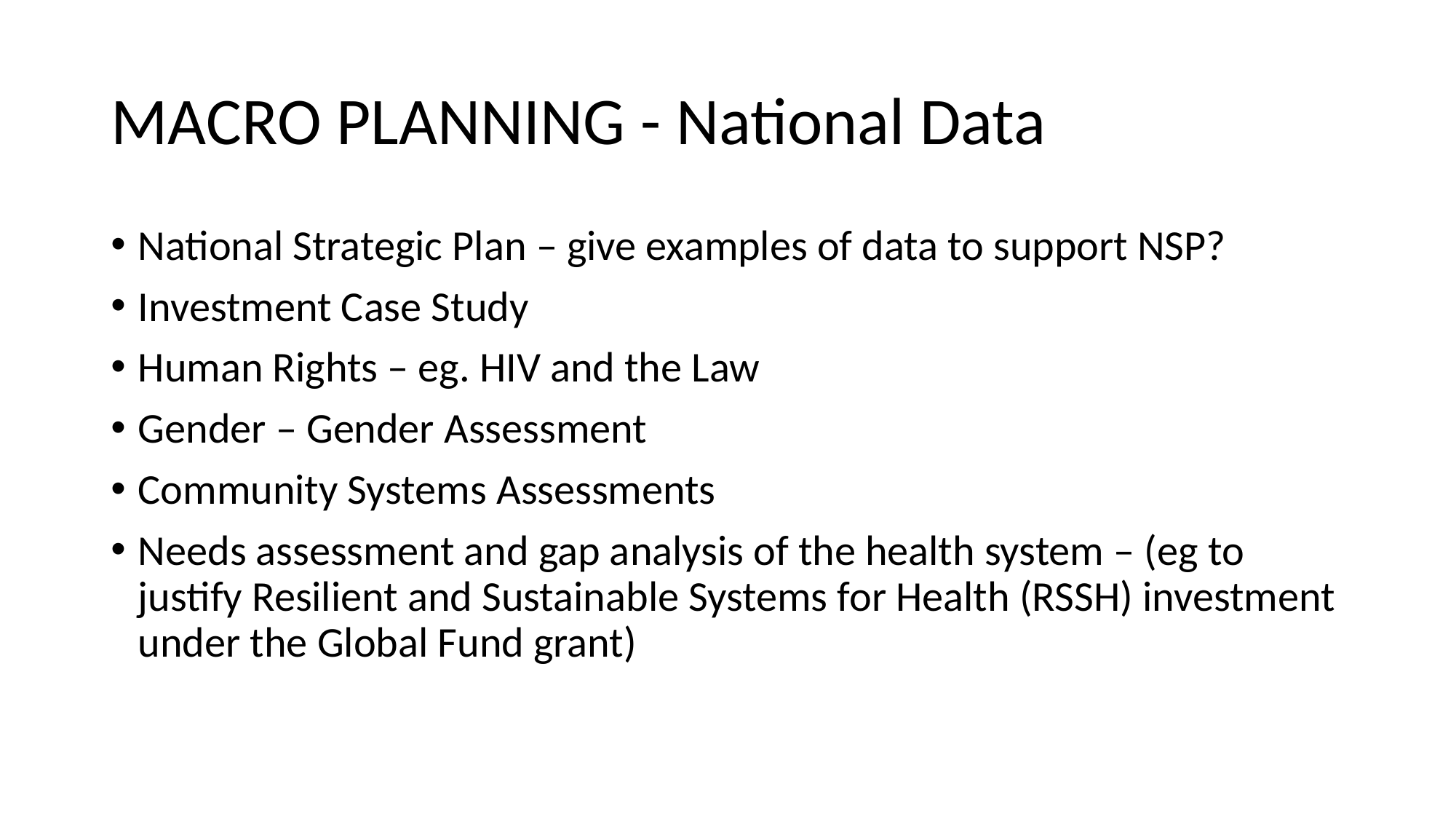

# MACRO PLANNING - National Data
National Strategic Plan – give examples of data to support NSP?
Investment Case Study
Human Rights – eg. HIV and the Law
Gender – Gender Assessment
Community Systems Assessments
Needs assessment and gap analysis of the health system – (eg to justify Resilient and Sustainable Systems for Health (RSSH) investment under the Global Fund grant)